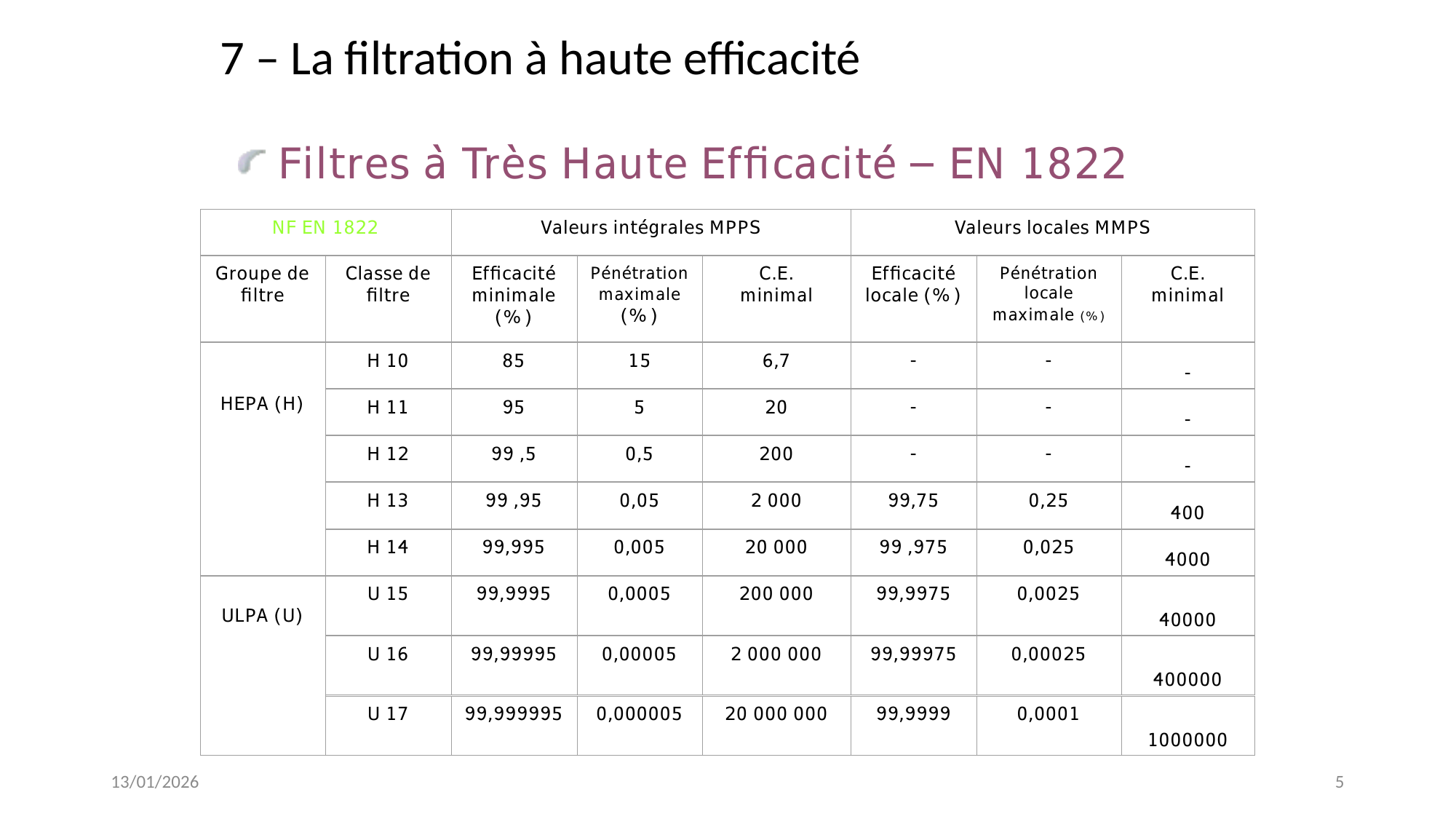

# 7 – La filtration à haute efficacité
Filtres à Très Haute Efficacité – EN 1822

NF EN 1822

Valeurs intégrales MPPS

Valeurs locales MMPS

Groupe de filtre

Classe de filtre

Efficacité minimale (%)

Pénétration maximale (%)

C.E.
minimal

Efficacité locale (%)

Pénétration locale maximale (%)

C.E.
minimal

HEPA (H)

H 10

85

15

6,7

-

-

-

H 11

95

5

20

-

-

-

H 12

99 ,5

0,5

200

-

-

-

H 13

99 ,95

0,05

2 000

99,75

0,25

400

H 14

99,995

0,005

20 000

99 ,975

0,025

4000

ULPA (U)

U 15

99,9995

0,0005

200 000

99,9975

0,0025

40000

U 16

99,99995

0,00005

2 000 000

99,99975

0,00025

400000

U 17

99,999995

0,000005

20 000 000

99,9999

0,0001

1000000

13/01/2026
5